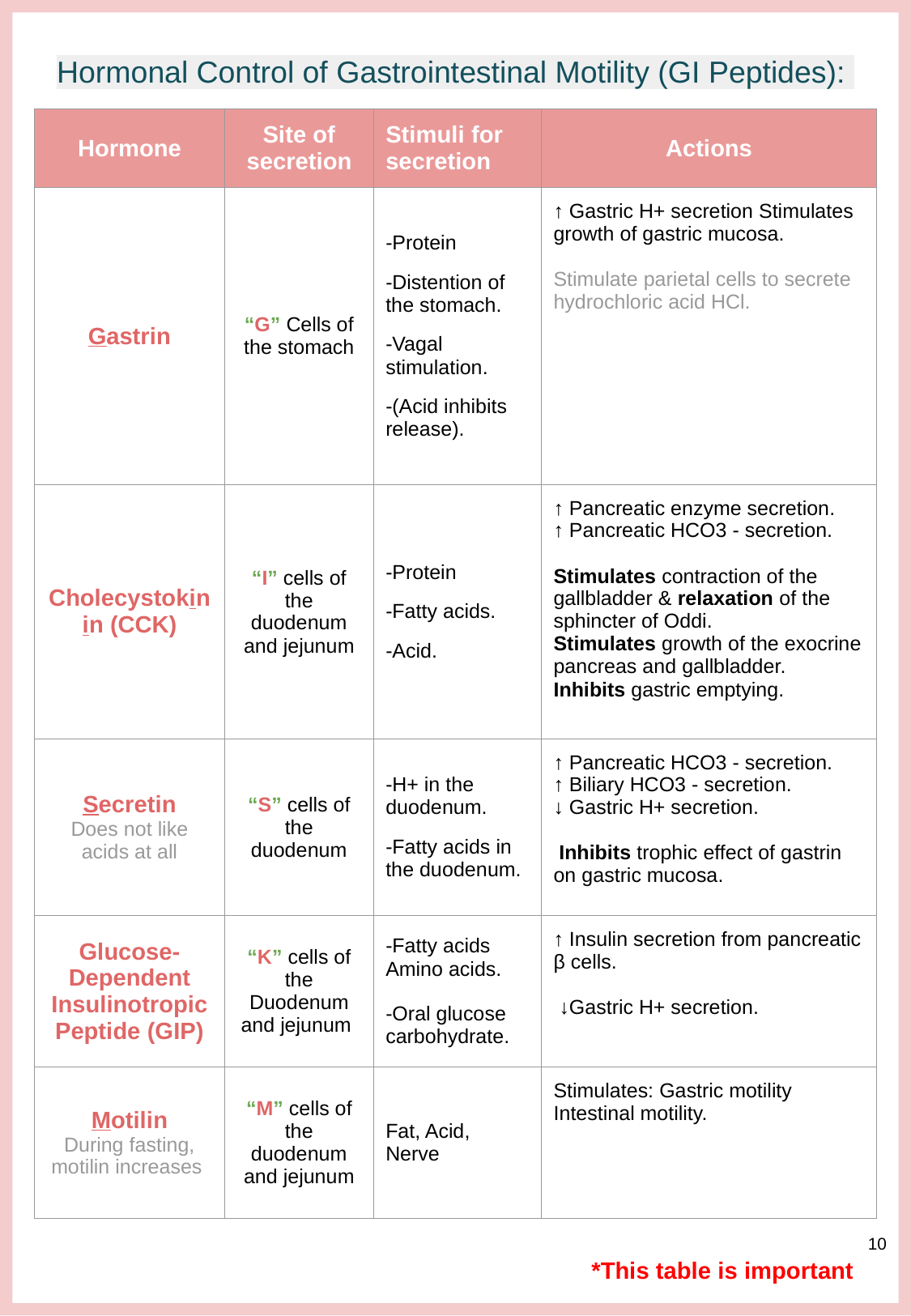

Hormonal Control of Gastrointestinal Motility (GI Peptides):
| Hormone | Site of secretion | Stimuli for secretion | Actions |
| --- | --- | --- | --- |
| Gastrin | “G” Cells of the stomach | -Protein -Distention of the stomach. -Vagal stimulation. -(Acid inhibits release). | ↑ Gastric H+ secretion Stimulates growth of gastric mucosa. Stimulate parietal cells to secrete hydrochloric acid HCl. |
| Cholecystokinin (CCK) | “I” cells of the duodenum and jejunum | -Protein -Fatty acids. -Acid. | ↑ Pancreatic enzyme secretion. ↑ Pancreatic HCO3 - secretion. Stimulates contraction of the gallbladder & relaxation of the sphincter of Oddi. Stimulates growth of the exocrine pancreas and gallbladder. Inhibits gastric emptying. |
| Secretin Does not like acids at all | “S” cells of the duodenum | -H+ in the duodenum. -Fatty acids in the duodenum. | ↑ Pancreatic HCO3 - secretion. ↑ Biliary HCO3 - secretion. ↓ Gastric H+ secretion. Inhibits trophic effect of gastrin on gastric mucosa. |
| Glucose-Dependent Insulinotropic Peptide (GIP) | “K” cells of the Duodenum and jejunum | -Fatty acids Amino acids. -Oral glucose carbohydrate. | ↑ Insulin secretion from pancreatic β cells. ↓Gastric H+ secretion. |
| Motilin During fasting, motilin increases | “M” cells of the duodenum and jejunum | Fat, Acid, Nerve | Stimulates: Gastric motility Intestinal motility. |
10
*This table is important